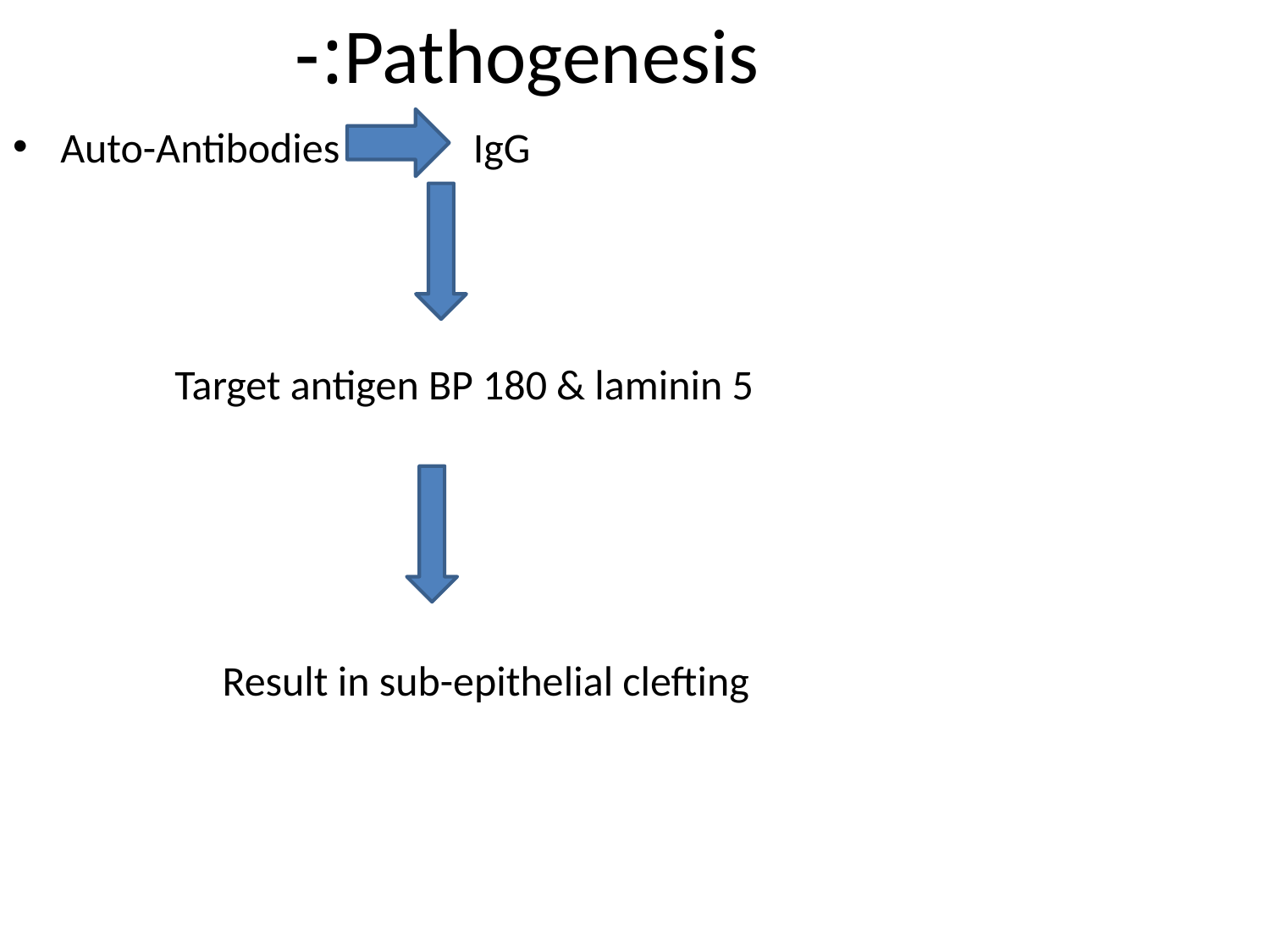

# Pathogenesis:-

Auto-Antibodies              IgG

                 Target antigen BP 180 & laminin 5

                      Result in sub-epithelial clefting